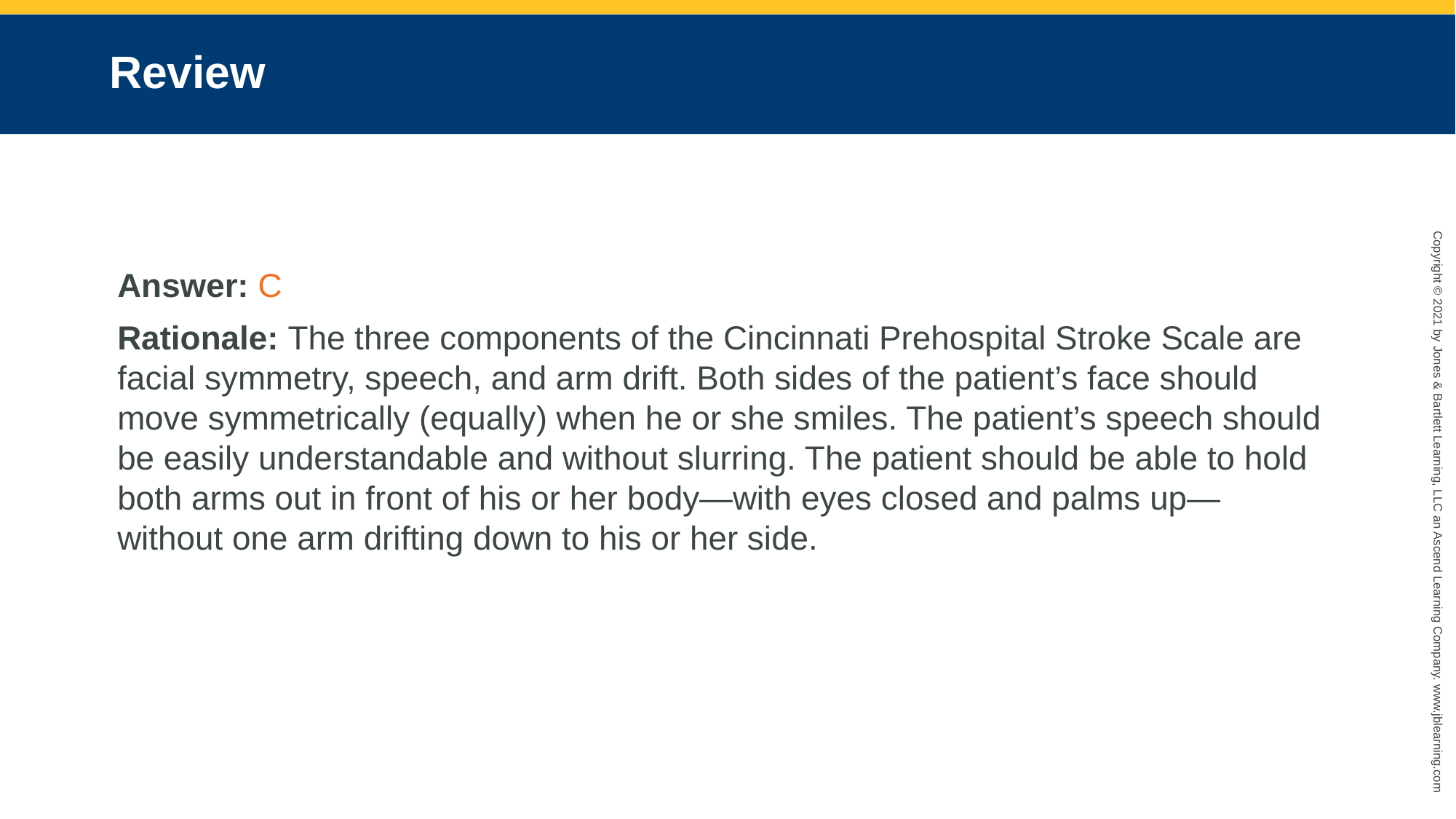

# Review
Answer: C
Rationale: The three components of the Cincinnati Prehospital Stroke Scale are facial symmetry, speech, and arm drift. Both sides of the patient’s face should move symmetrically (equally) when he or she smiles. The patient’s speech should be easily understandable and without slurring. The patient should be able to hold both arms out in front of his or her body—with eyes closed and palms up—without one arm drifting down to his or her side.